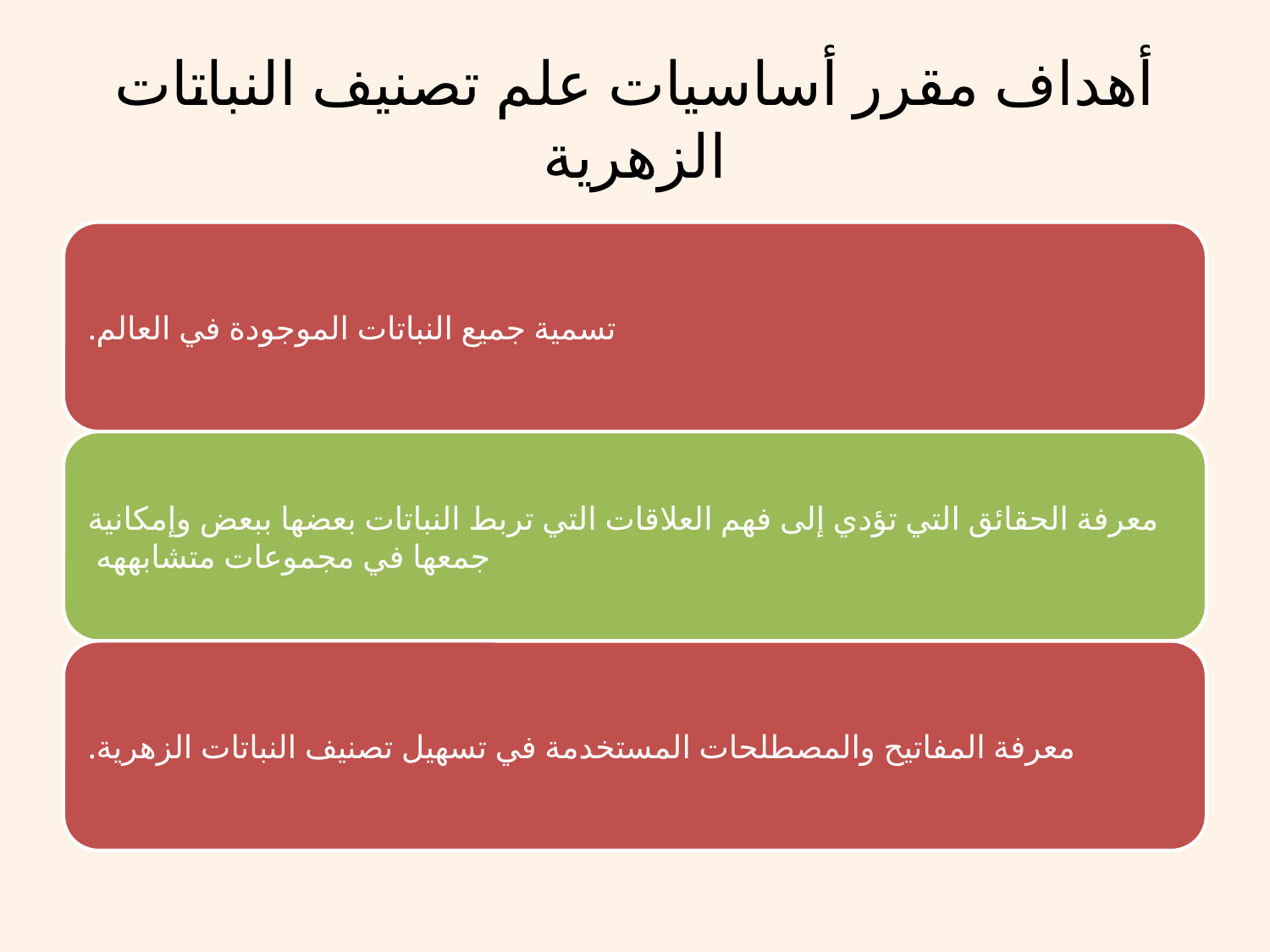

# أهداف مقرر أساسيات علم تصنيف النباتات الزهرية
تسمیة جمیع النباتات الموجودة في العالم.
معرفة المفاتيح والمصطلحات المستخدمة في تسهيل تصنيف النباتات الزهرية.